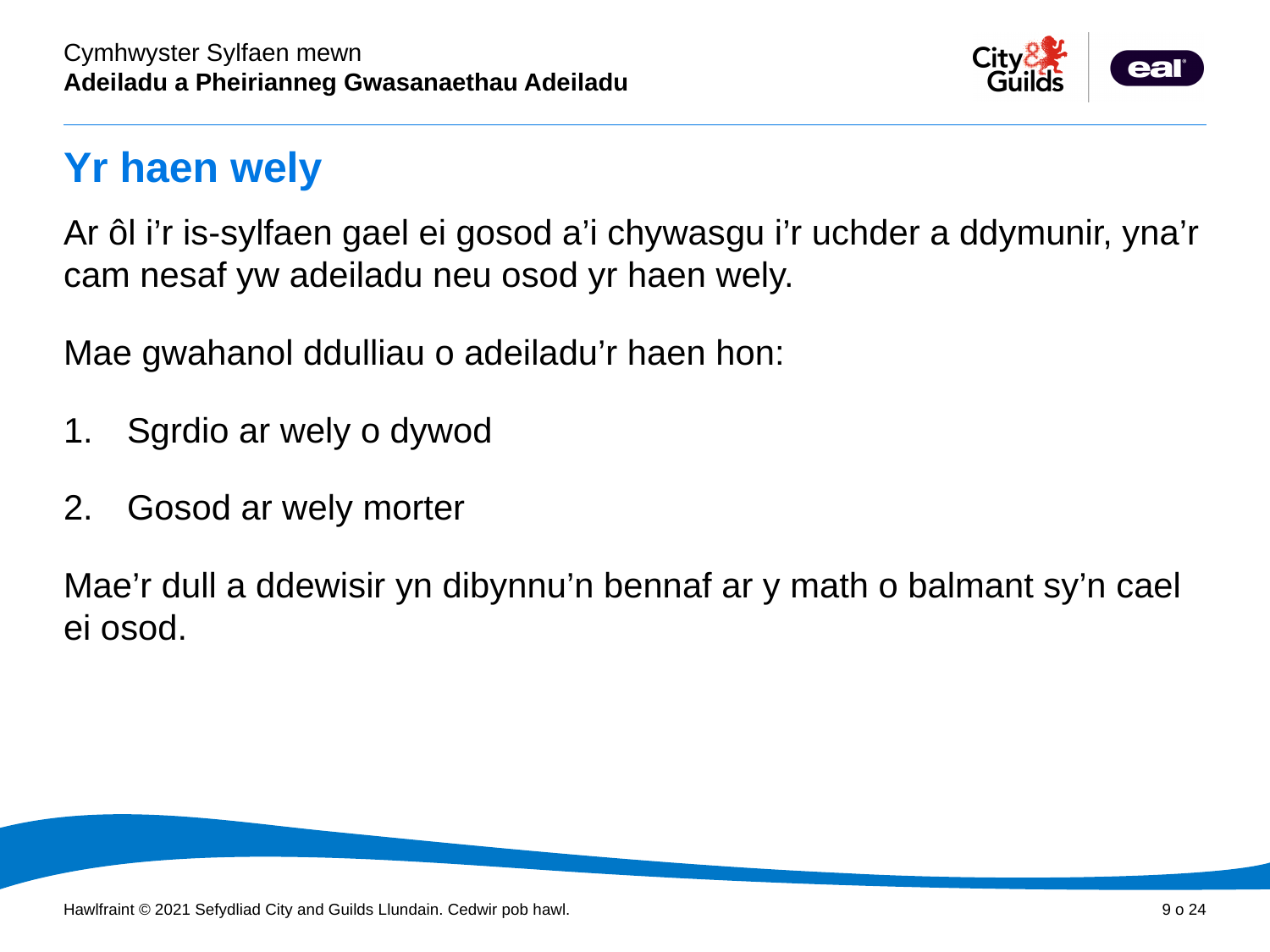

# Yr haen wely
Ar ôl i’r is-sylfaen gael ei gosod a’i chywasgu i’r uchder a ddymunir, yna’r cam nesaf yw adeiladu neu osod yr haen wely.
Mae gwahanol ddulliau o adeiladu’r haen hon:
Sgrdio ar wely o dywod
Gosod ar wely morter
Mae’r dull a ddewisir yn dibynnu’n bennaf ar y math o balmant sy’n cael ei osod.